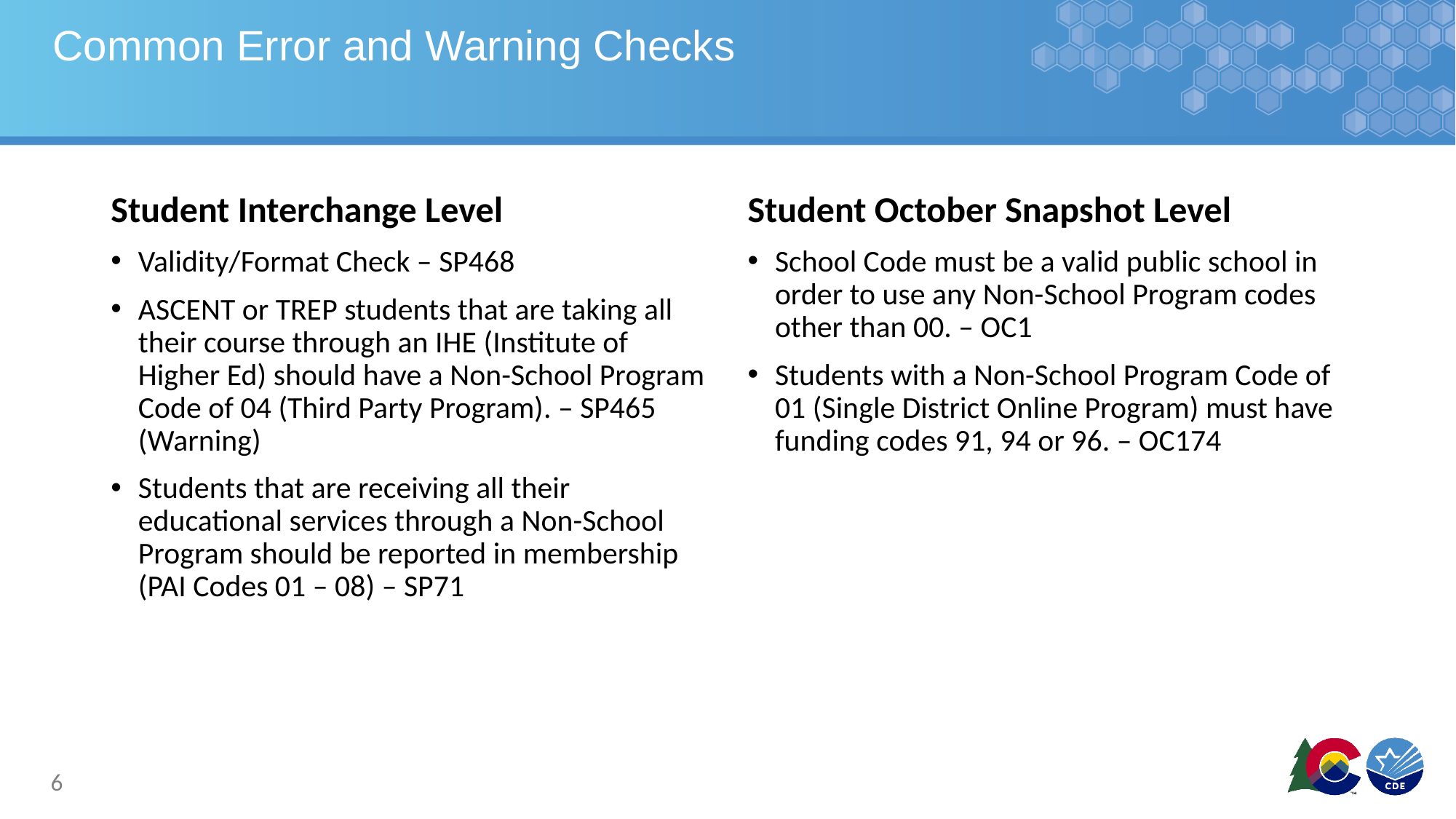

# Common Error and Warning Checks
Student Interchange Level
Validity/Format Check – SP468
ASCENT or TREP students that are taking all their course through an IHE (Institute of Higher Ed) should have a Non-School Program Code of 04 (Third Party Program). – SP465 (Warning)
Students that are receiving all their educational services through a Non-School Program should be reported in membership (PAI Codes 01 – 08) – SP71

Student October Snapshot Level
School Code must be a valid public school in order to use any Non-School Program codes other than 00. – OC1
Students with a Non-School Program Code of 01 (Single District Online Program) must have funding codes 91, 94 or 96. – OC174

6